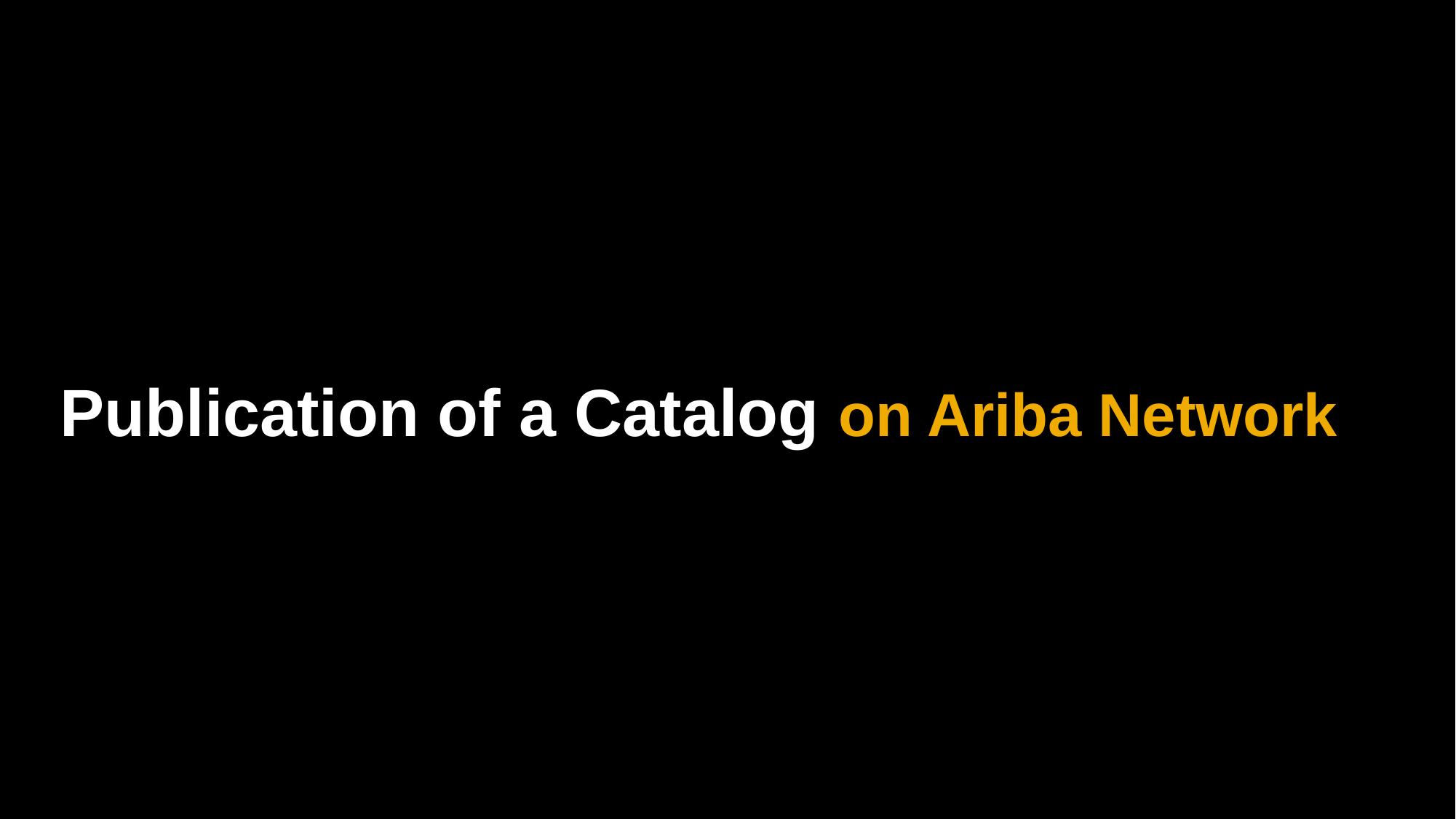

# Publication of a Catalog on Ariba Network